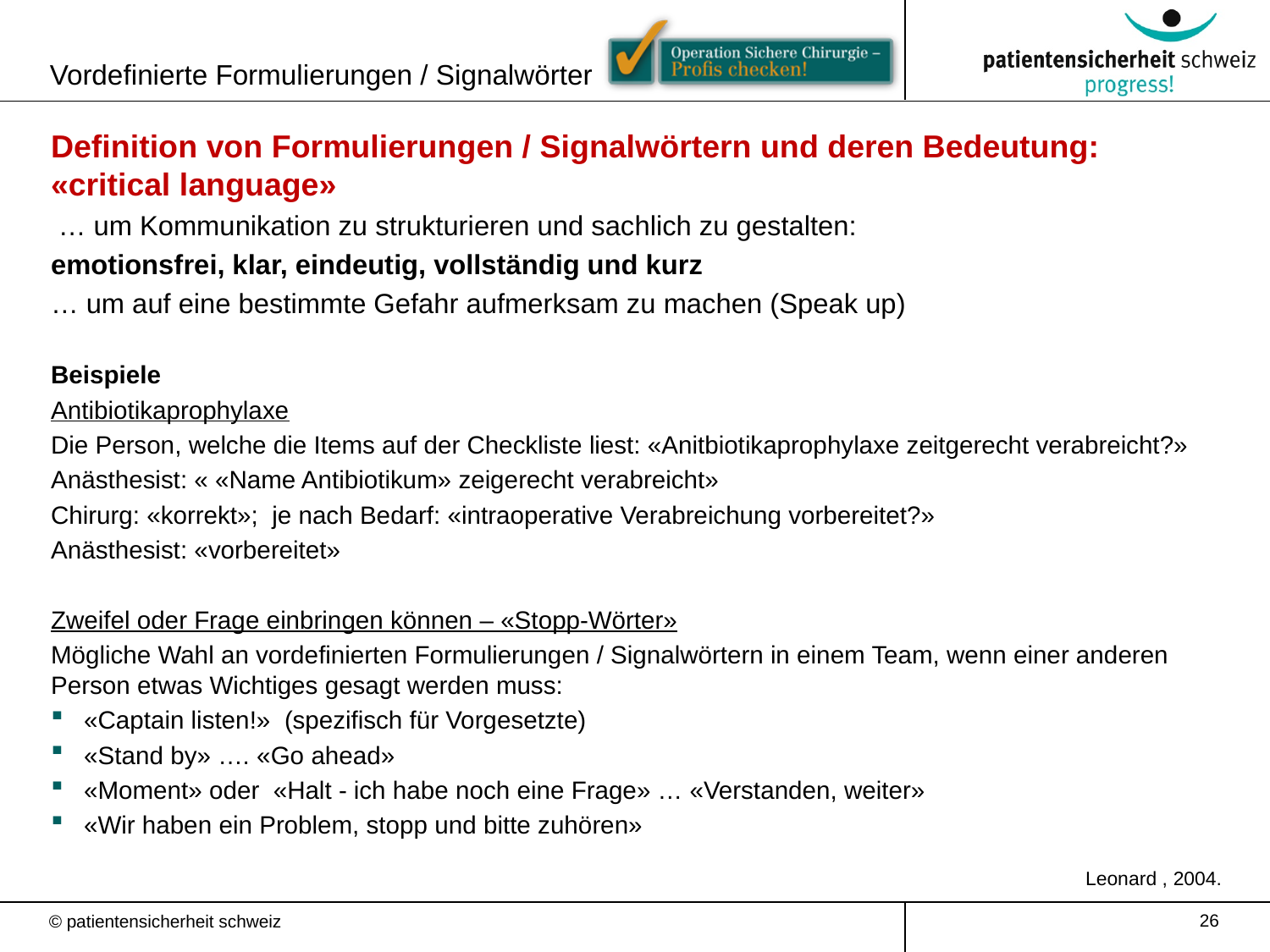

Vordefinierte Formulierungen / Signalwörter
Definition von Formulierungen / Signalwörtern und deren Bedeutung:
«critical language»
 … um Kommunikation zu strukturieren und sachlich zu gestalten:
emotionsfrei, klar, eindeutig, vollständig und kurz
… um auf eine bestimmte Gefahr aufmerksam zu machen (Speak up)

Beispiele
Antibiotikaprophylaxe
Die Person, welche die Items auf der Checkliste liest: «Anitbiotikaprophylaxe zeitgerecht verabreicht?»
Anästhesist: « «Name Antibiotikum» zeigerecht verabreicht»
Chirurg: «korrekt»;  je nach Bedarf: «intraoperative Verabreichung vorbereitet?»
Anästhesist: «vorbereitet»

Zweifel oder Frage einbringen können – «Stopp-Wörter»
Mögliche Wahl an vordefinierten Formulierungen / Signalwörtern in einem Team, wenn einer anderen Person etwas Wichtiges gesagt werden muss:
«Captain listen!»  (spezifisch für Vorgesetzte)
«Stand by» …. «Go ahead»
«Moment» oder  «Halt - ich habe noch eine Frage» … «Verstanden, weiter»
«Wir haben ein Problem, stopp und bitte zuhören»

Leonard , 2004.
26
© patientensicherheit schweiz